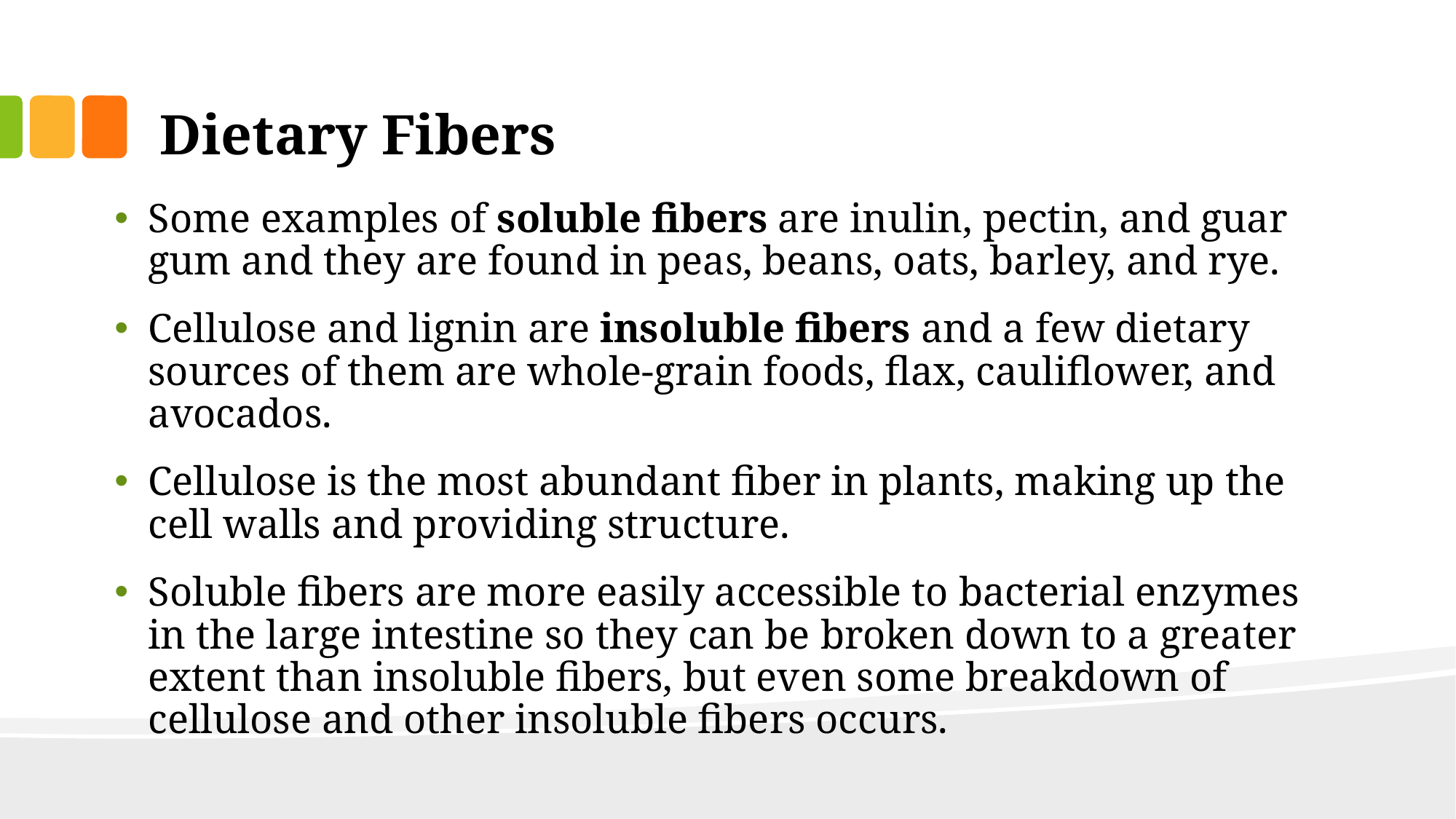

# Dietary Fibers
Some examples of soluble fibers are inulin, pectin, and guar gum and they are found in peas, beans, oats, barley, and rye.
Cellulose and lignin are insoluble fibers and a few dietary sources of them are whole-grain foods, flax, cauliflower, and avocados.
Cellulose is the most abundant fiber in plants, making up the cell walls and providing structure.
Soluble fibers are more easily accessible to bacterial enzymes in the large intestine so they can be broken down to a greater extent than insoluble fibers, but even some breakdown of cellulose and other insoluble fibers occurs.